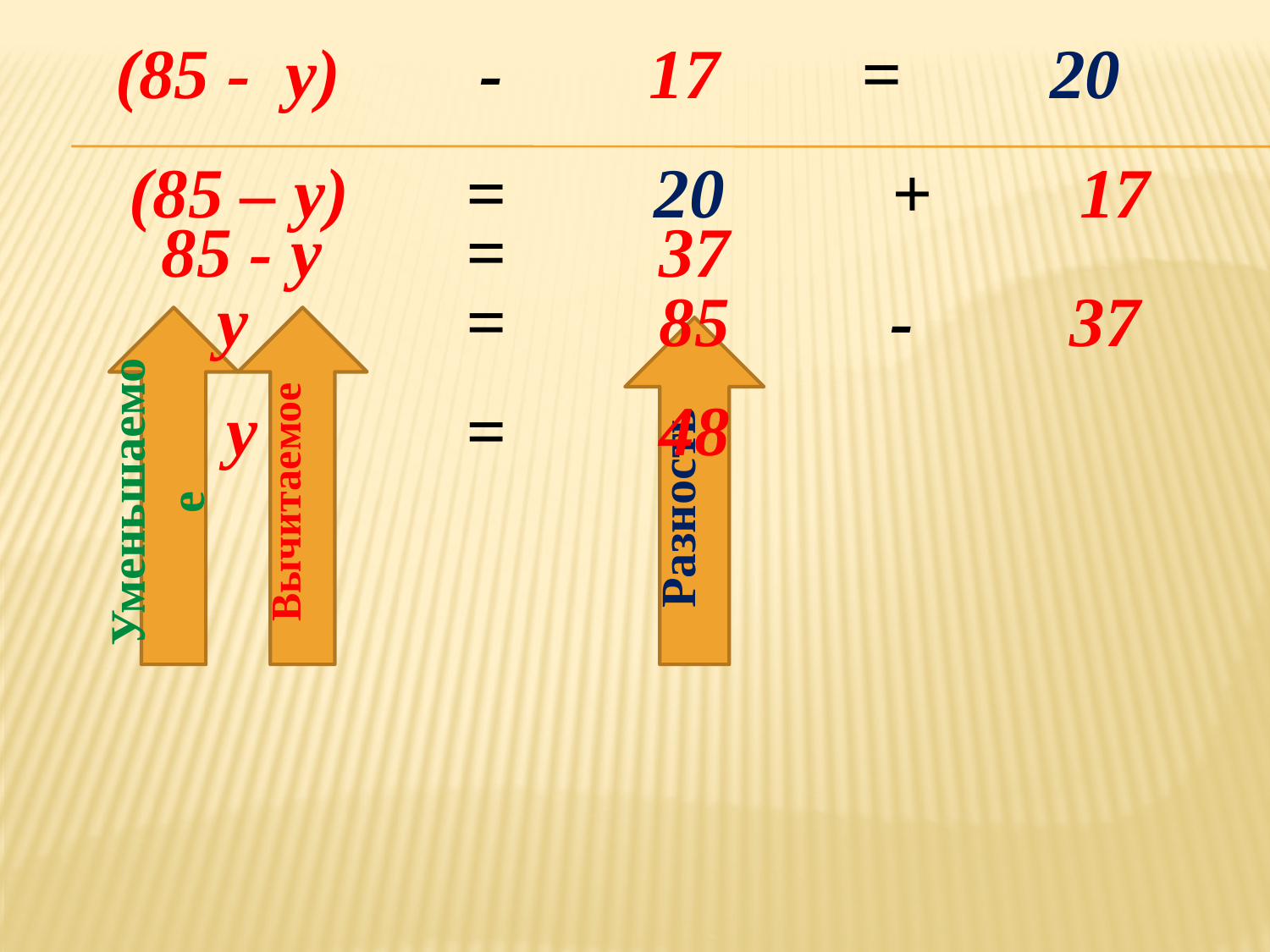

| (85 - у) | - | 17 | = | 20 |
| --- | --- | --- | --- | --- |
| (85 – у) | = | 20 | + | 17 |
| --- | --- | --- | --- | --- |
| 85 - у | = | 37 |  |  |
| --- | --- | --- | --- | --- |
| у | = | 85 | - | 37 |
| --- | --- | --- | --- | --- |
Уменьшаемое

Вычитаемое

Разность

| у | = | 48 |  |  |
| --- | --- | --- | --- | --- |